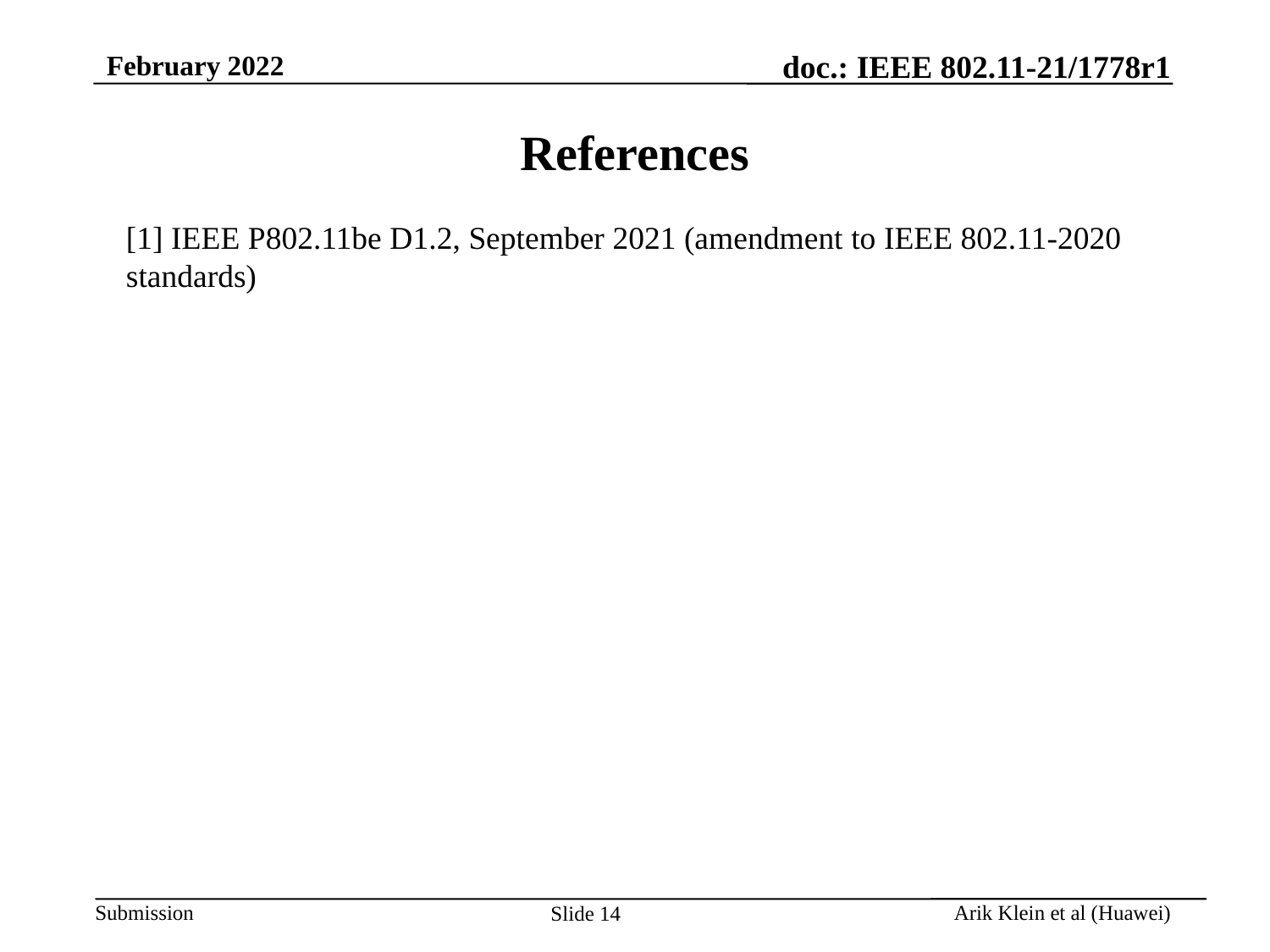

# References
[1] IEEE P802.11be D1.2, September 2021 (amendment to IEEE 802.11-2020 standards)